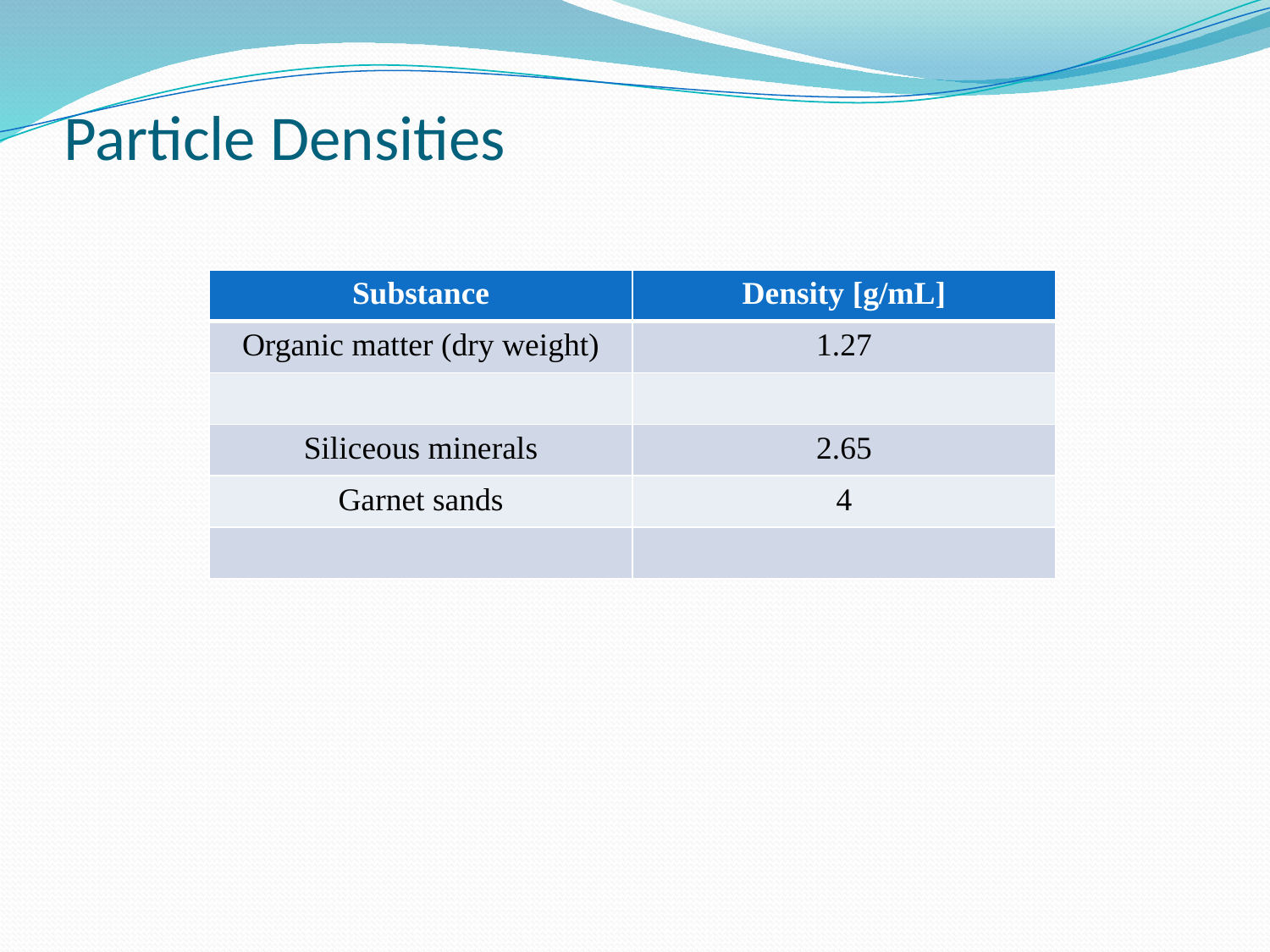

# Particle Densities
| Substance | Density [g/mL] |
| --- | --- |
| Organic matter (dry weight) | 1.27 |
|  |  |
| Siliceous minerals | 2.65 |
| Garnet sands | 4 |
|  |  |